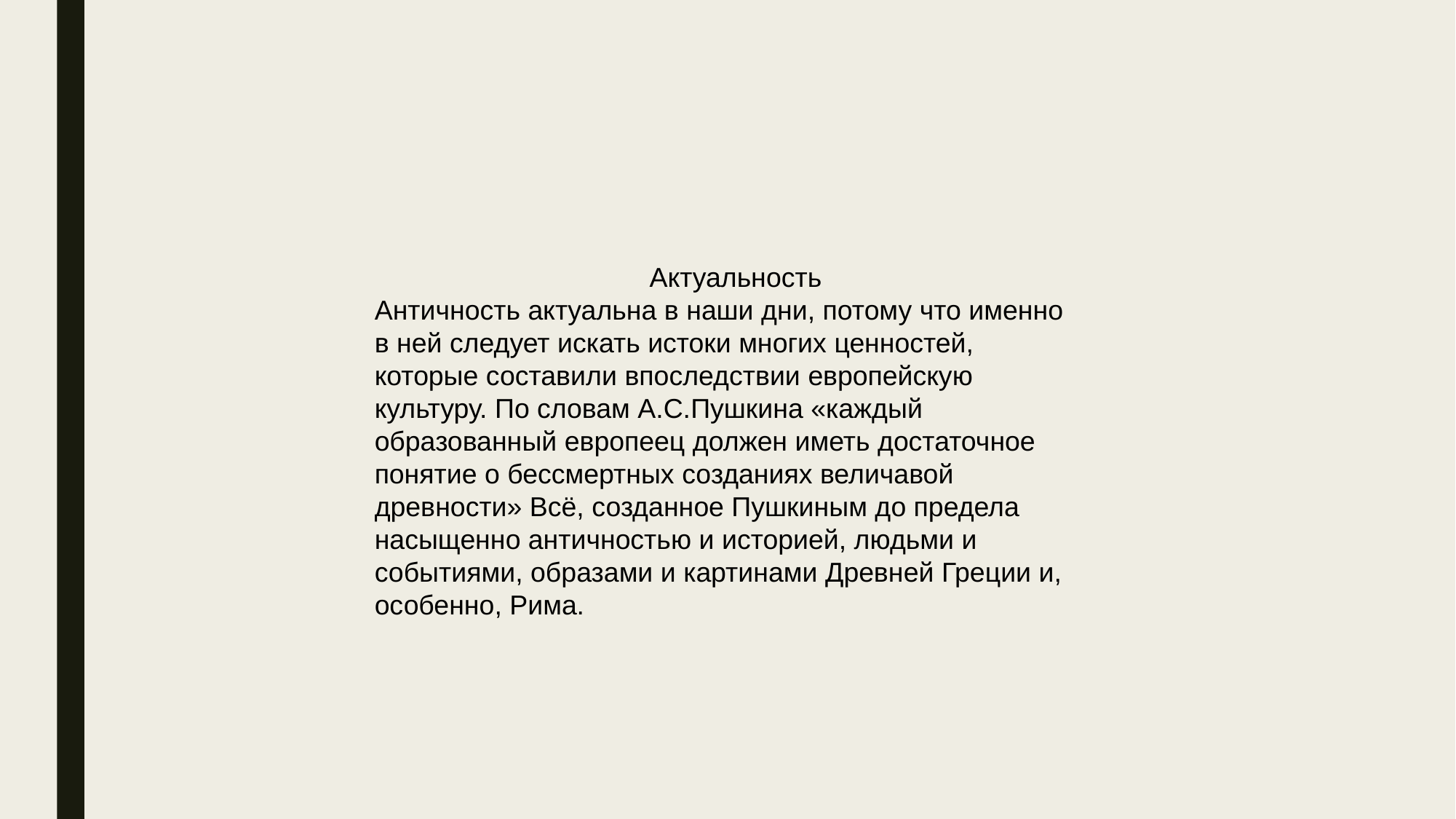

Актуальность
Античность актуальна в наши дни, потому что именно в ней следует искать истоки многих ценностей, которые составили впоследствии европейскую культуру. По словам А.С.Пушкина «каждый образованный европеец должен иметь достаточное понятие о бессмертных созданиях величавой древности» Всё, созданное Пушкиным до предела насыщенно античностью и историей, людьми и событиями, образами и картинами Древней Греции и, особенно, Рима.